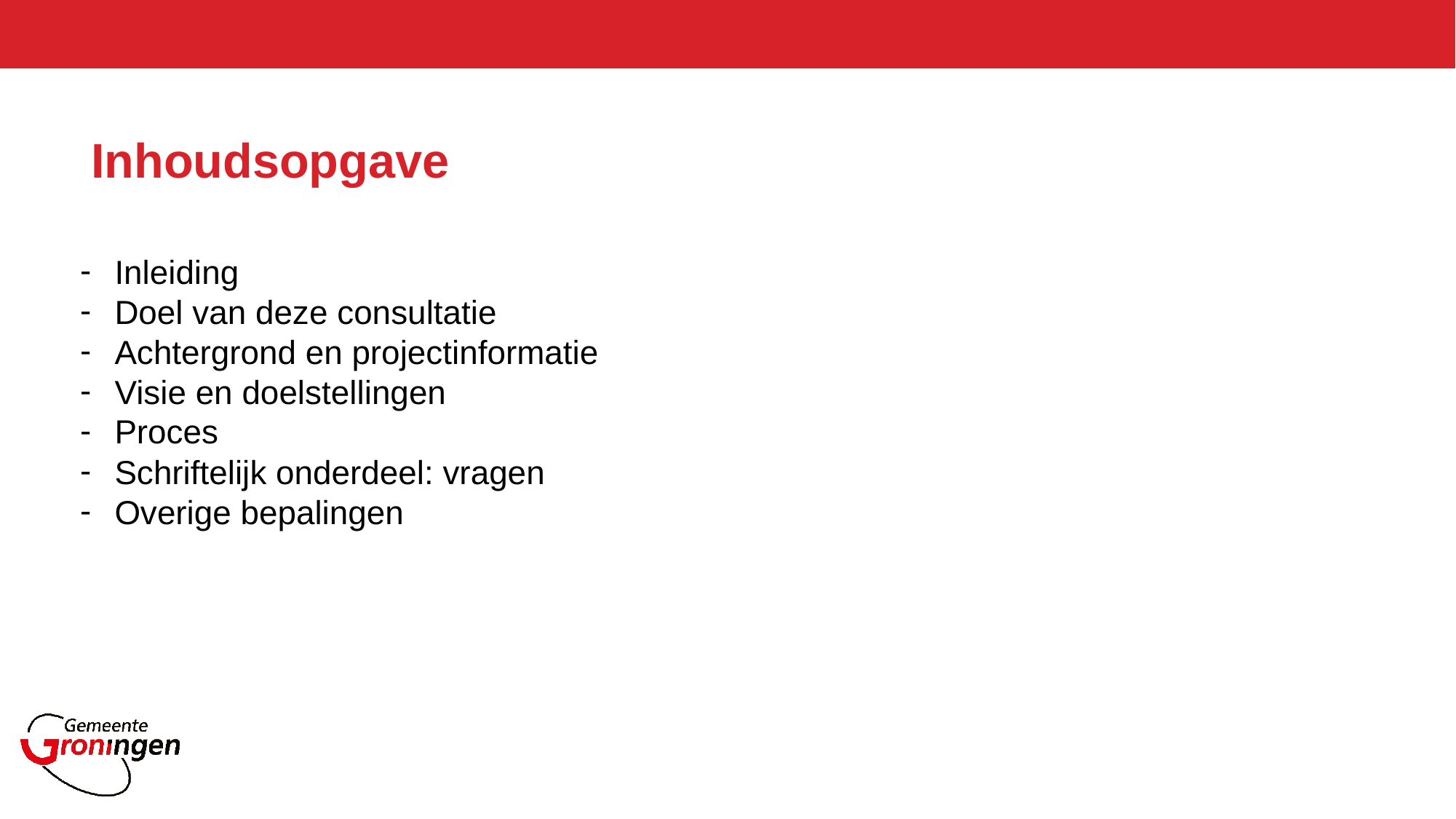

# Inhoudsopgave

Inleiding
Doel van deze consultatie
Achtergrond en projectinformatie
Visie en doelstellingen
Proces
Schriftelijk onderdeel: vragen
Overige bepalingen